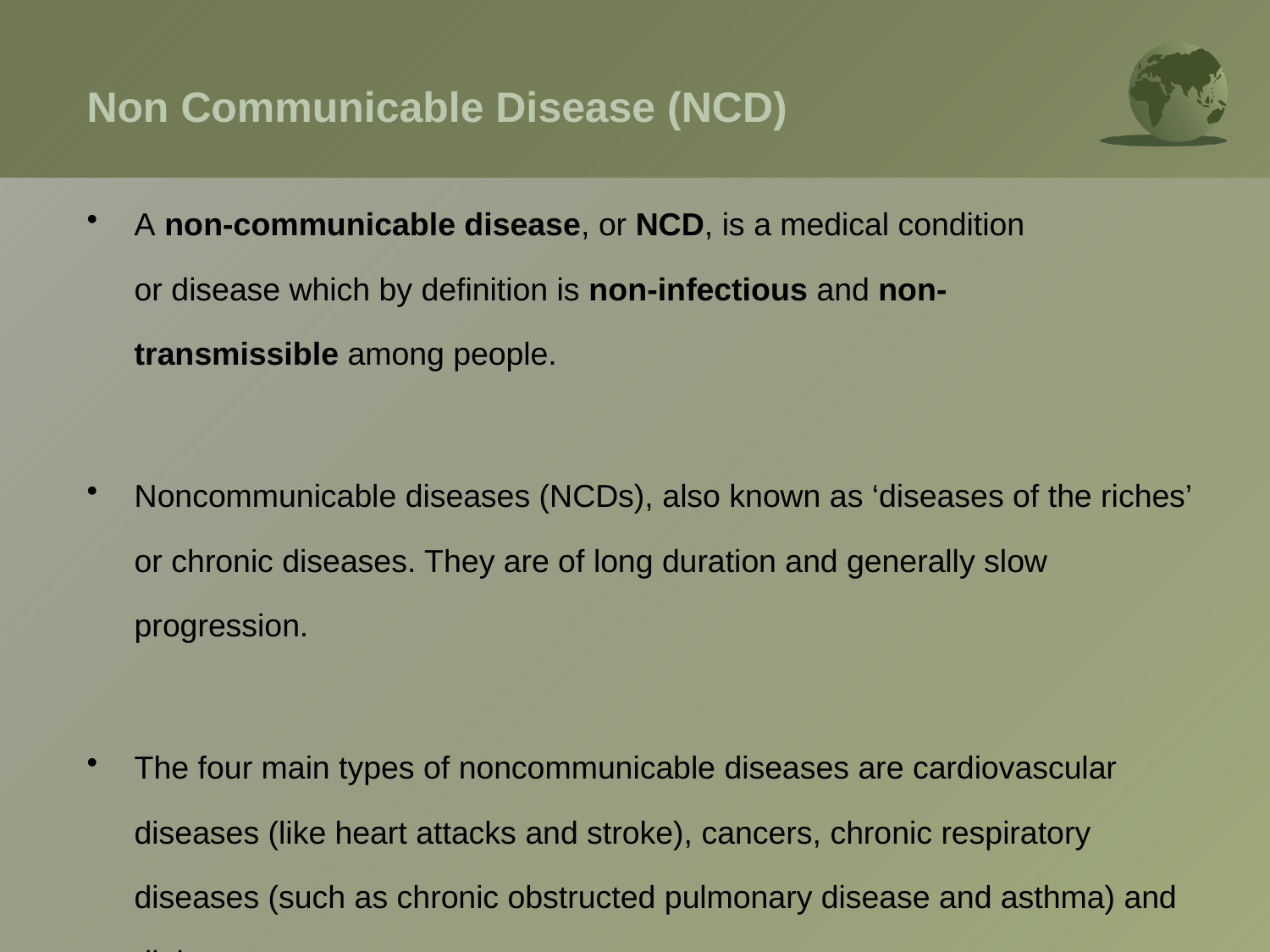

# Non Communicable Disease (NCD)

A non-communicable disease, or NCD, is a medical condition or disease which by definition is non-infectious and non-transmissible among people.

Noncommunicable diseases (NCDs), also known as ‘diseases of the riches’ or chronic diseases. They are of long duration and generally slow progression.

The four main types of noncommunicable diseases are cardiovascular diseases (like heart attacks and stroke), cancers, chronic respiratory diseases (such as chronic obstructed pulmonary disease and asthma) and diabetes.